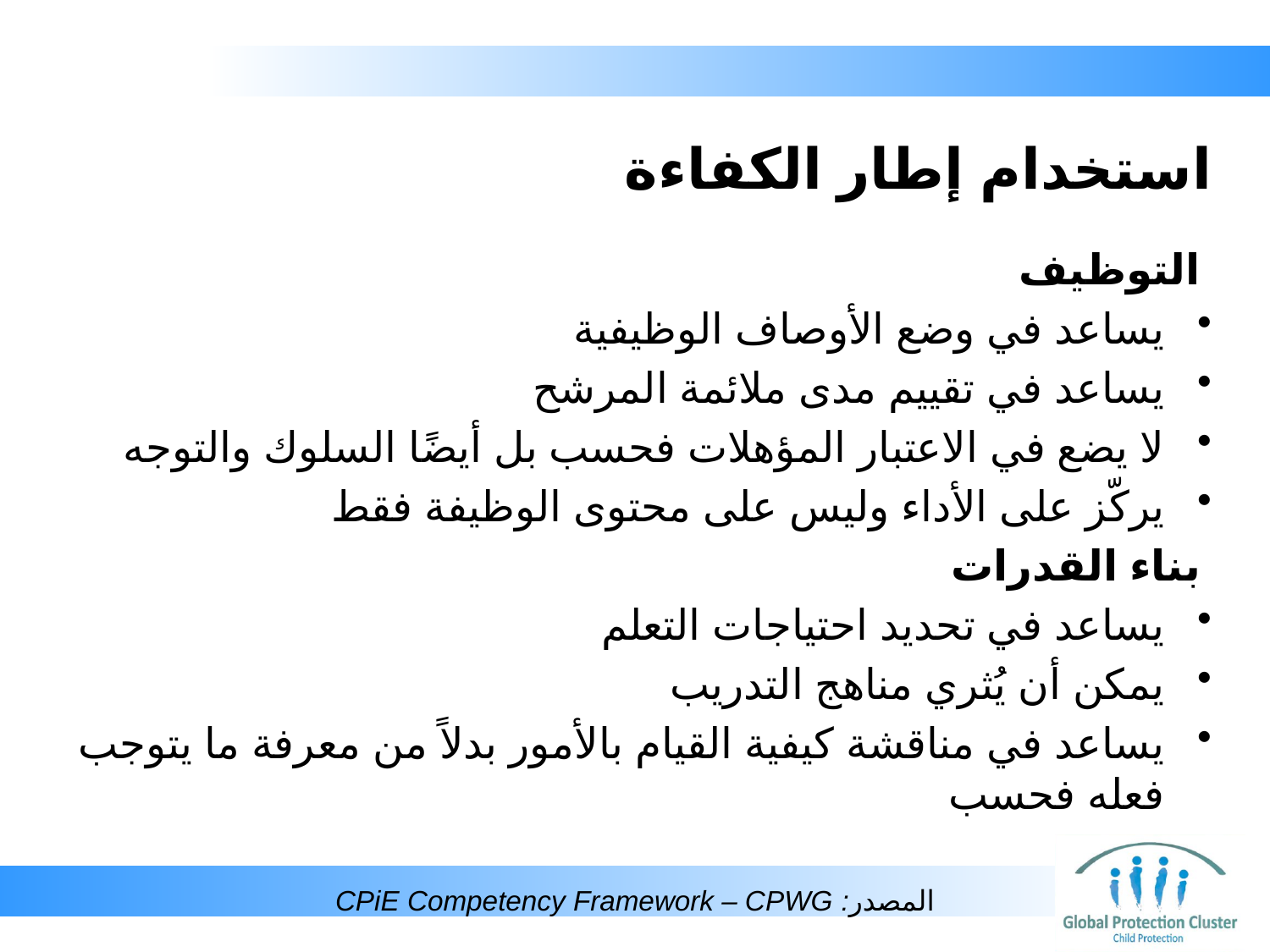

# استخدام إطار الكفاءة
 التوظيف
يساعد في وضع الأوصاف الوظيفية
يساعد في تقييم مدى ملائمة المرشح
لا يضع في الاعتبار المؤهلات فحسب بل أيضًا السلوك والتوجه
يركّز على الأداء وليس على محتوى الوظيفة فقط
 بناء القدرات
يساعد في تحديد احتياجات التعلم
يمكن أن يُثري مناهج التدريب
يساعد في مناقشة كيفية القيام بالأمور بدلاً من معرفة ما يتوجب فعله فحسب

 المصدر: CPiE Competency Framework – CPWG